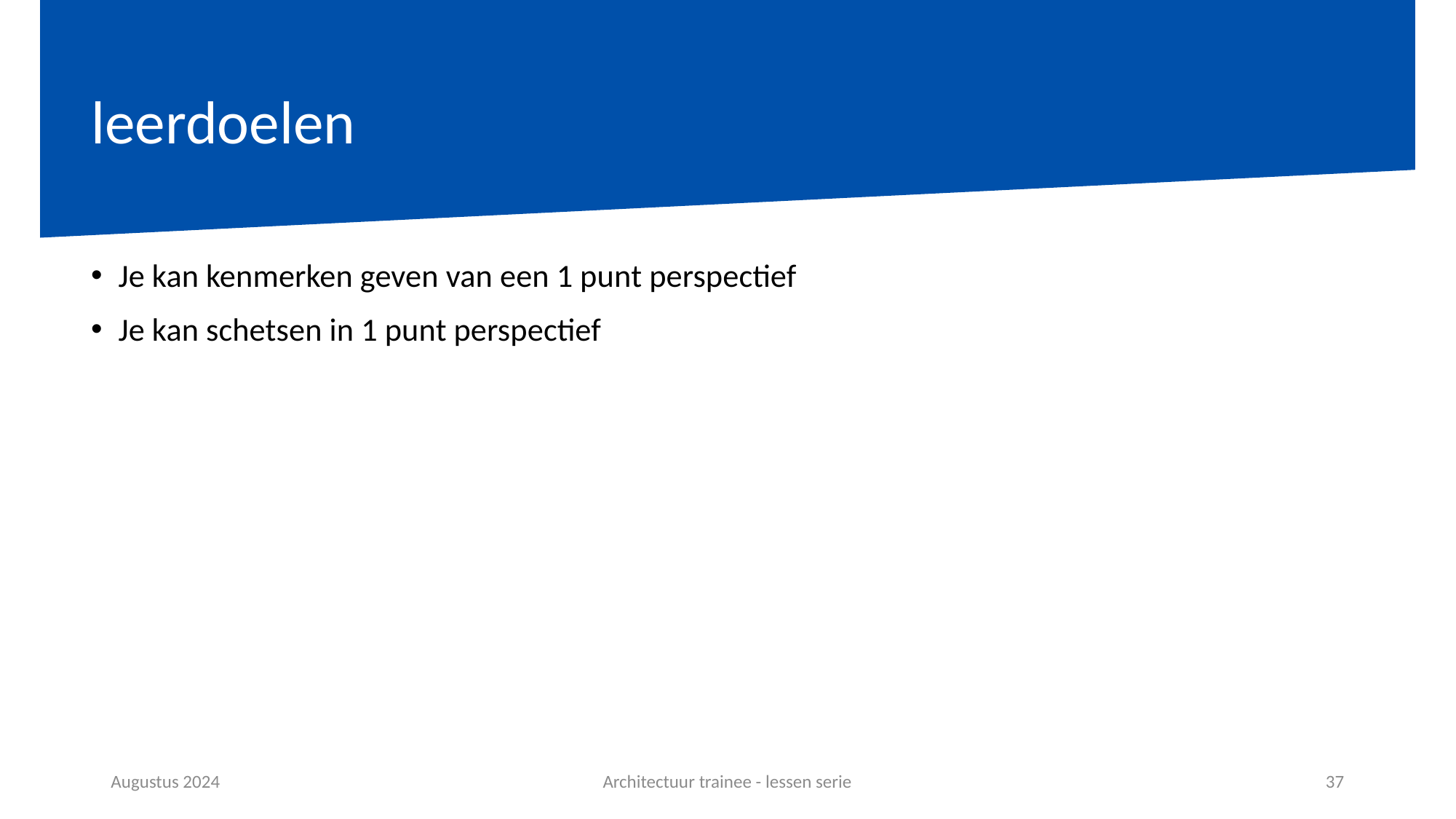

# leerdoelen
Je kan kenmerken geven van een 1 punt perspectief
Je kan schetsen in 1 punt perspectief
Augustus 2024
Architectuur trainee - lessen serie
37